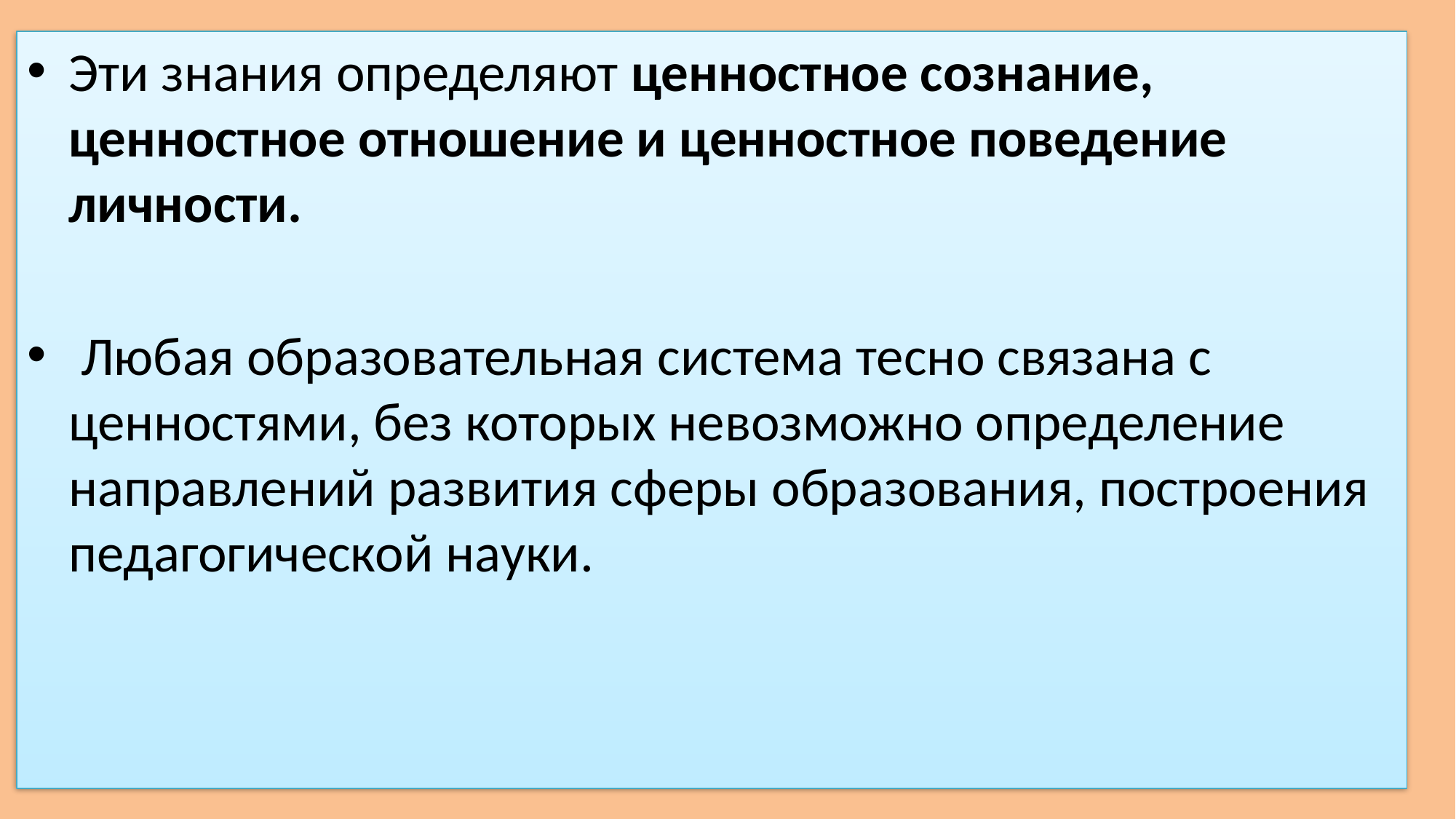

Эти знания определяют ценностное сознание,  ценностное отношение и ценностное поведение личности.

 Любая образовательная система тесно связана с ценностями, без которых невозможно определение  направлений развития сферы образования, построения педагогической науки.